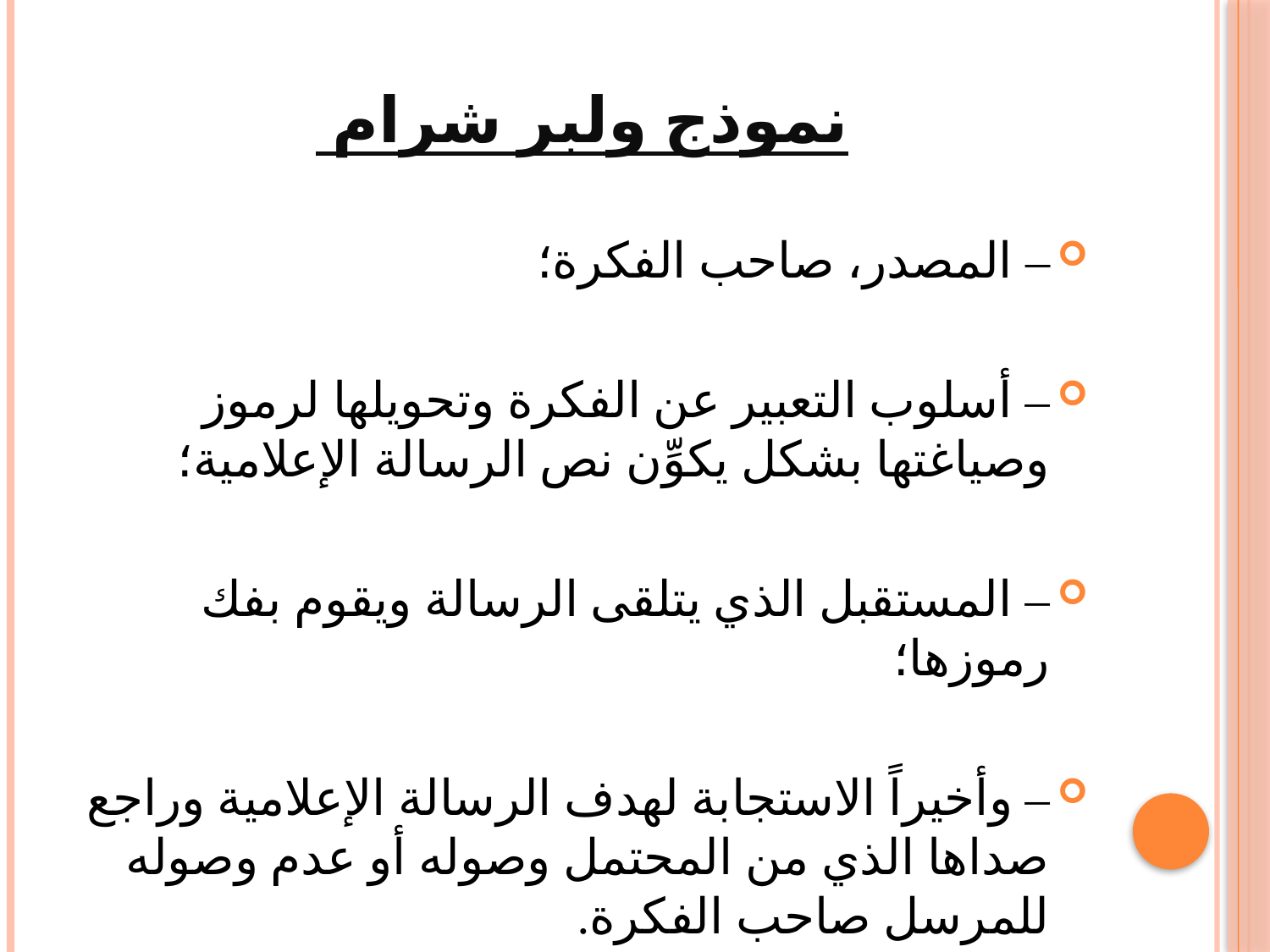

# نموذج ولبر شرام
– المصدر، صاحب الفكرة؛

– أسلوب التعبير عن الفكرة وتحويلها لرموز وصياغتها بشكل يكوِّن نص الرسالة الإعلامية؛

– المستقبل الذي يتلقى الرسالة ويقوم بفك رموزها؛

– وأخيراً الاستجابة لهدف الرسالة الإعلامية وراجع صداها الذي من المحتمل وصوله أو عدم وصوله للمرسل صاحب الفكرة.